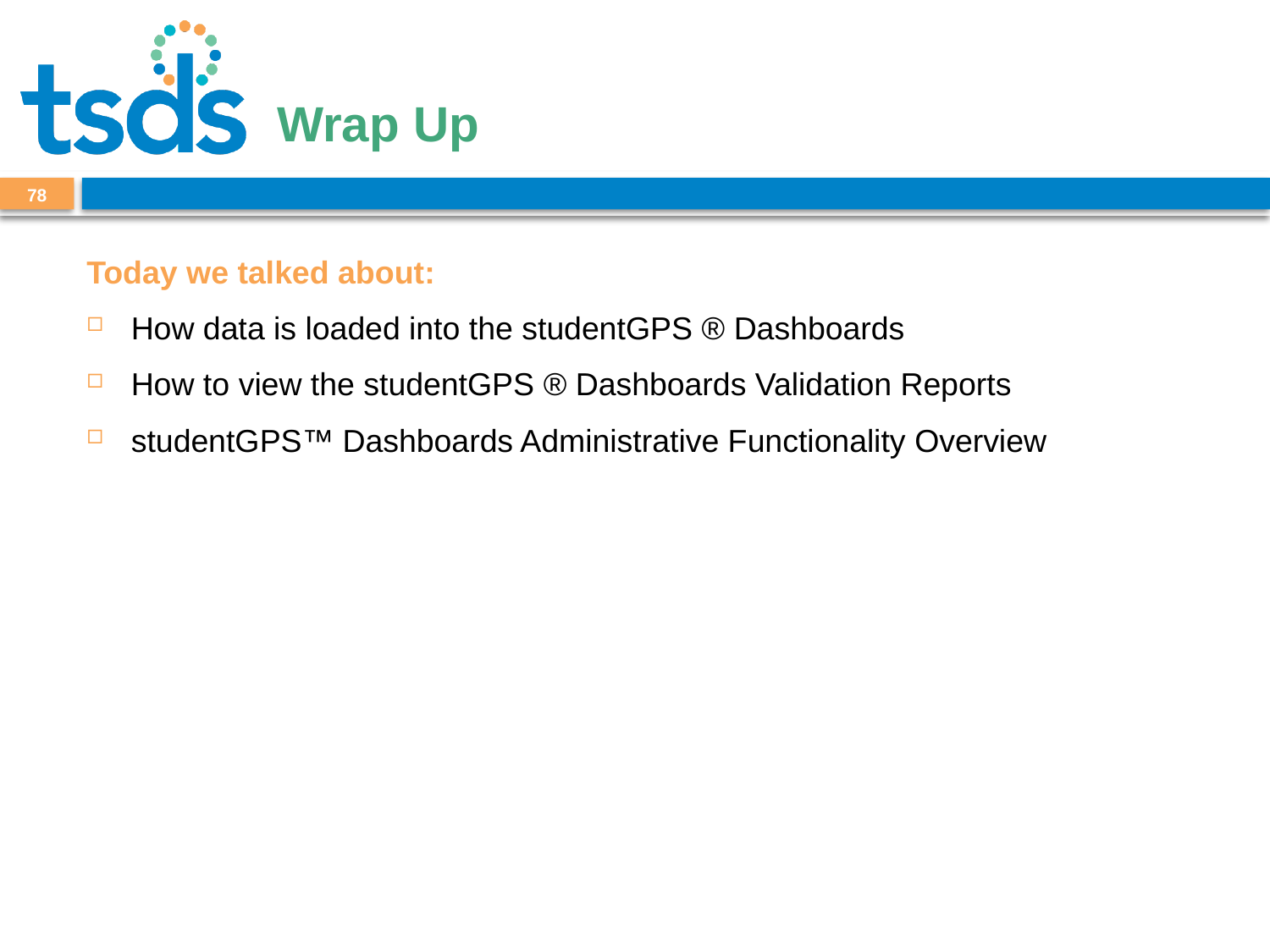

# Wrap Up
78
Today we talked about:
How data is loaded into the studentGPS ® Dashboards
How to view the studentGPS ® Dashboards Validation Reports
studentGPS™ Dashboards Administrative Functionality Overview